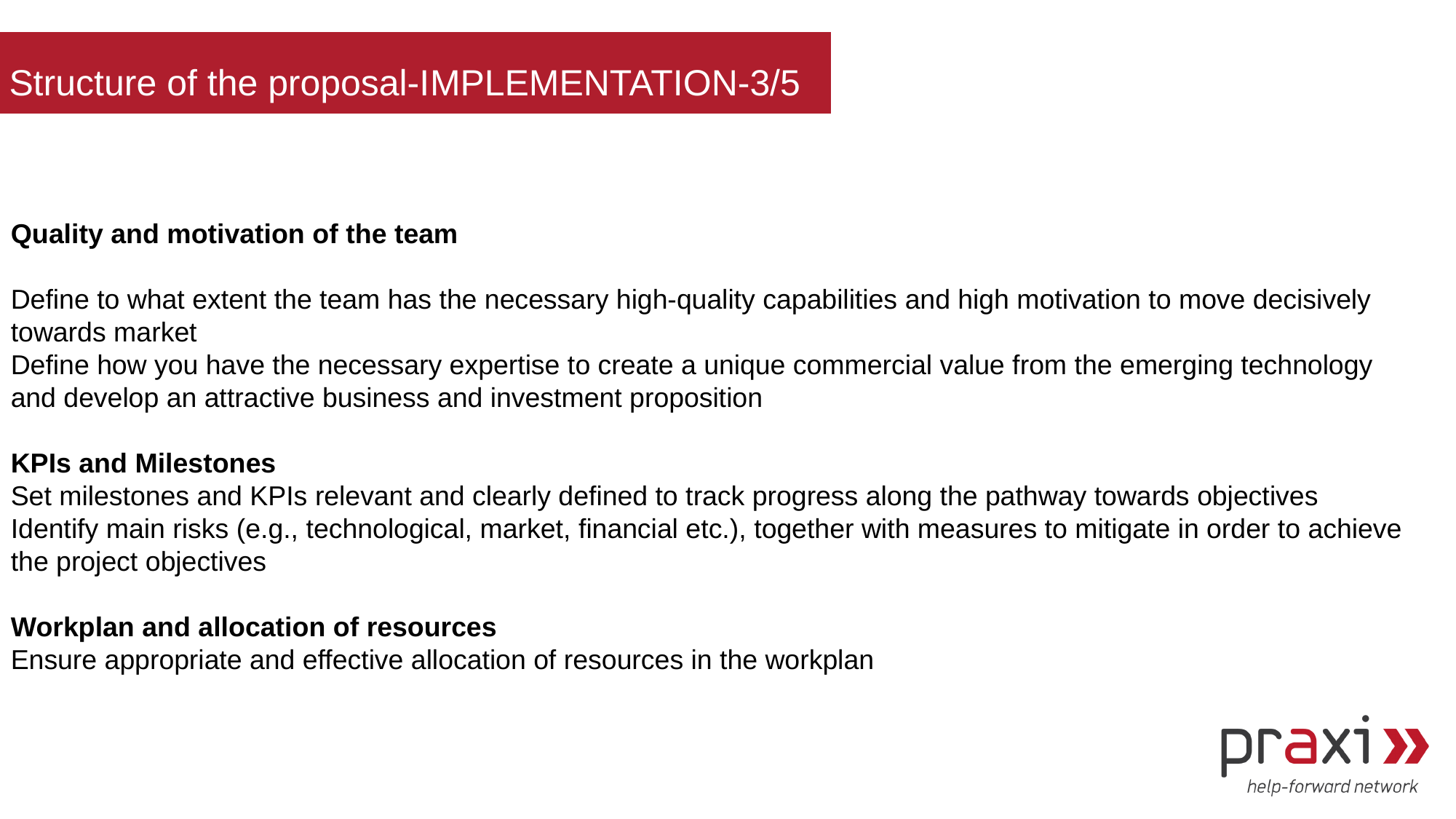

Structure of the proposal-IΜPLEMENTATION-3/5

Quality and motivation of the team

Define to what extent the team has the necessary high-quality capabilities and high motivation to move decisively towards market
Define how you have the necessary expertise to create a unique commercial value from the emerging technology and develop an attractive business and investment proposition
KPIs and Milestones
Set milestones and KPIs relevant and clearly defined to track progress along the pathway towards objectives
Identify main risks (e.g., technological, market, financial etc.), together with measures to mitigate in order to achieve the project objectives
Workplan and allocation of resources
Ensure appropriate and effective allocation of resources in the workplan